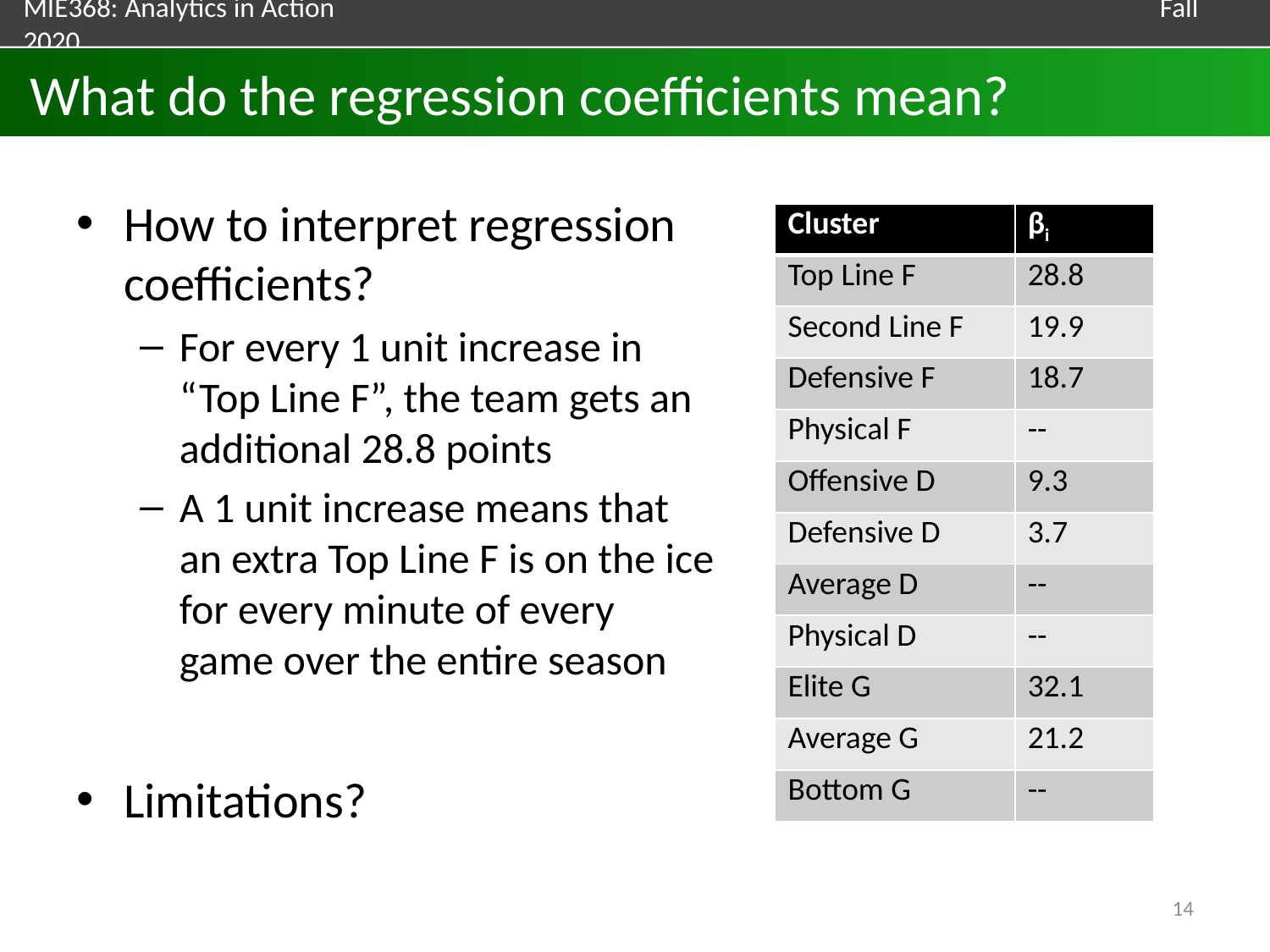

# What do the regression coefficients mean?
How to interpret regression coefficients?
For every 1 unit increase in “Top Line F”, the team gets an additional 28.8 points
A 1 unit increase means that an extra Top Line F is on the ice for every minute of every game over the entire season

Limitations?
| Cluster | βi |
| --- | --- |
| Top Line F | 28.8 |
| Second Line F | 19.9 |
| Defensive F | 18.7 |
| Physical F | -- |
| Offensive D | 9.3 |
| Defensive D | 3.7 |
| Average D | -- |
| Physical D | -- |
| Elite G | 32.1 |
| Average G | 21.2 |
| Bottom G | -- |
14